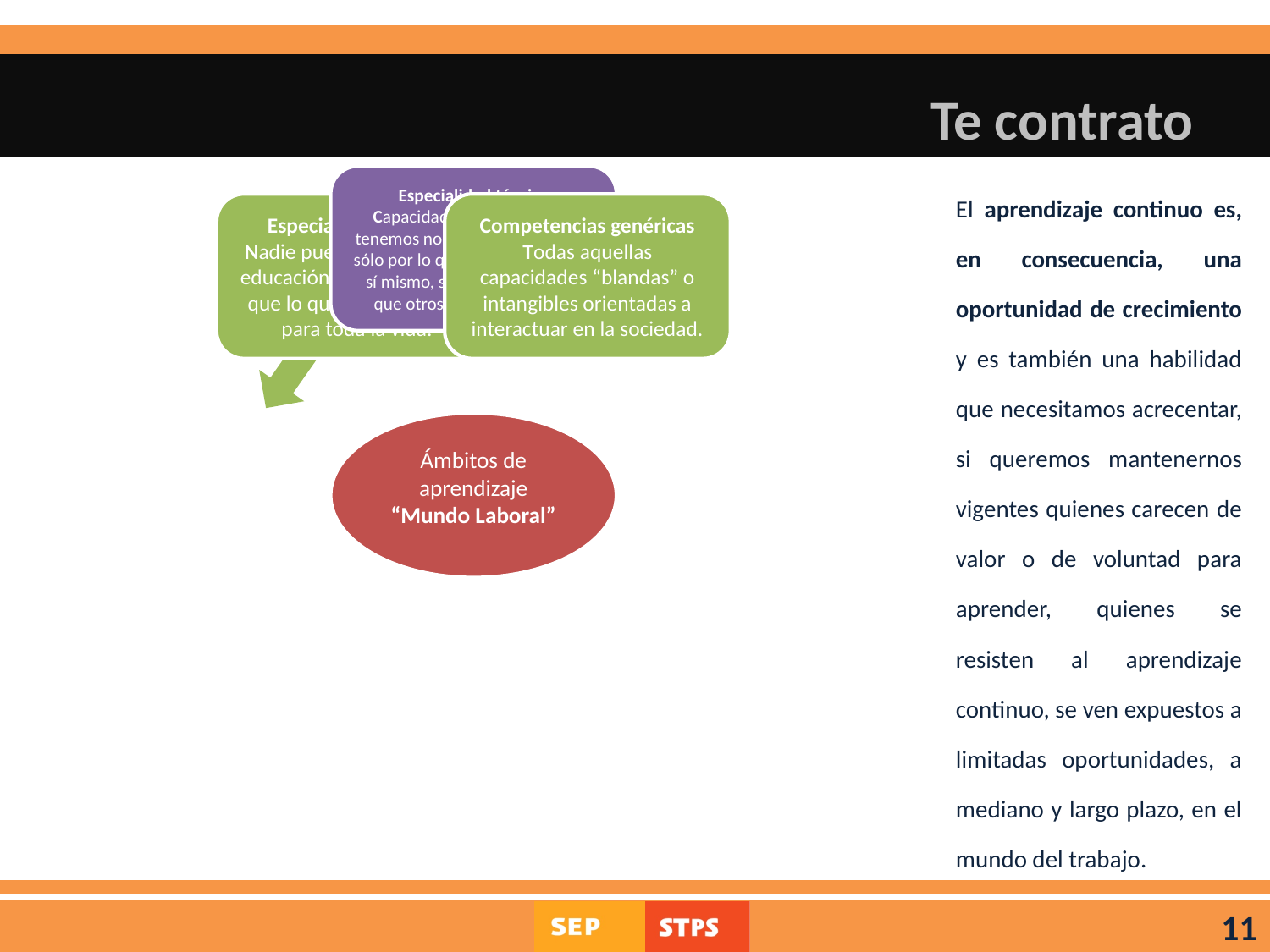

# Te contrato
Ámbitos de aprendizaje “Mundo Laboral”
Especialidad técnica
El aprendizaje continuo es, en consecuencia, una oportunidad de crecimiento y es también una habilidad que necesitamos acrecentar, si queremos mantenernos vigentes quienes carecen de valor o de voluntad para aprender, quienes se resisten al aprendizaje continuo, se ven expuestos a limitadas oportunidades, a mediano y largo plazo, en el mundo del trabajo.

11